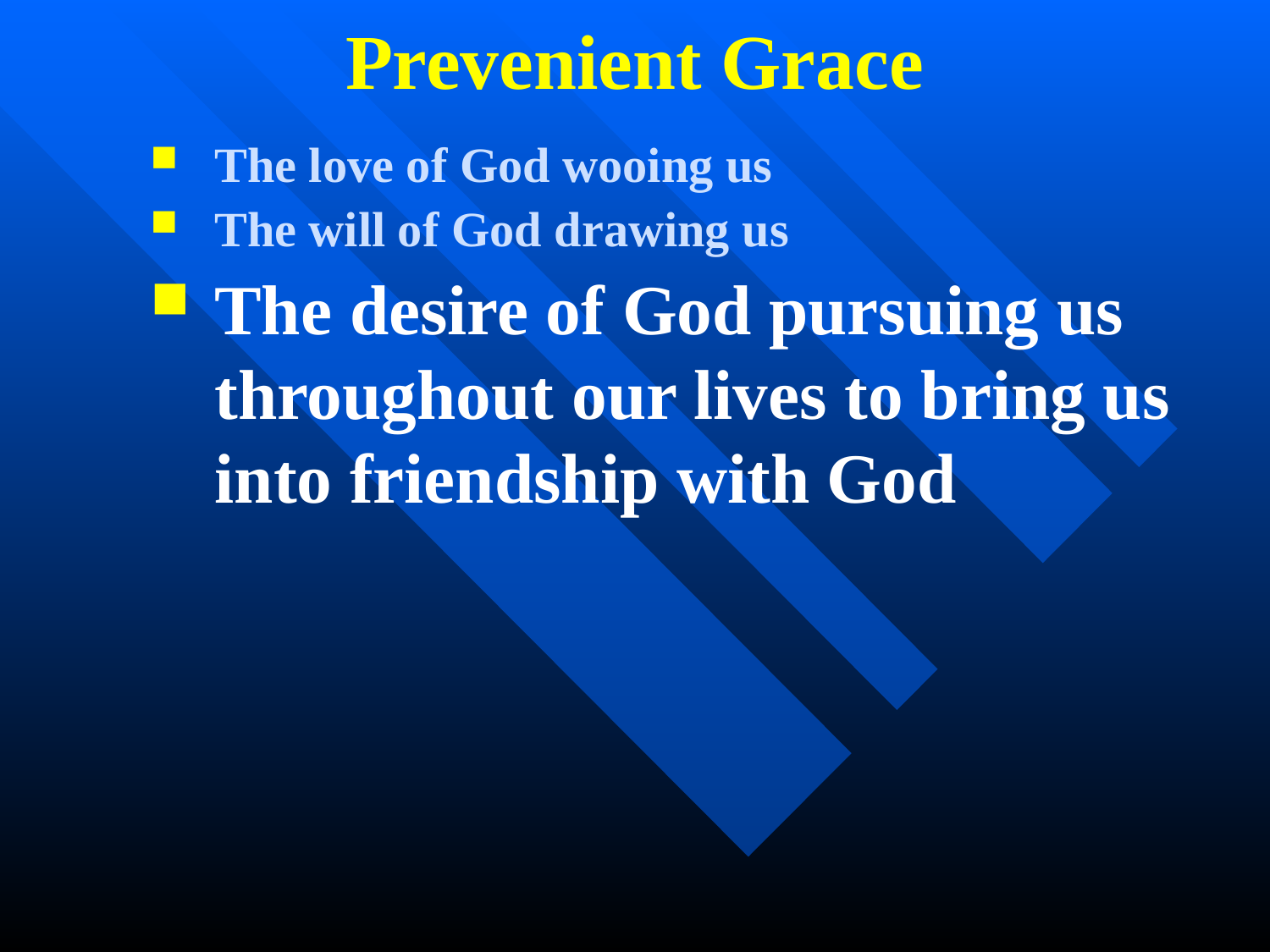

# Prevenient Grace
The love of God wooing us
The will of God drawing us
The desire of God pursuing us throughout our lives to bring us into friendship with God